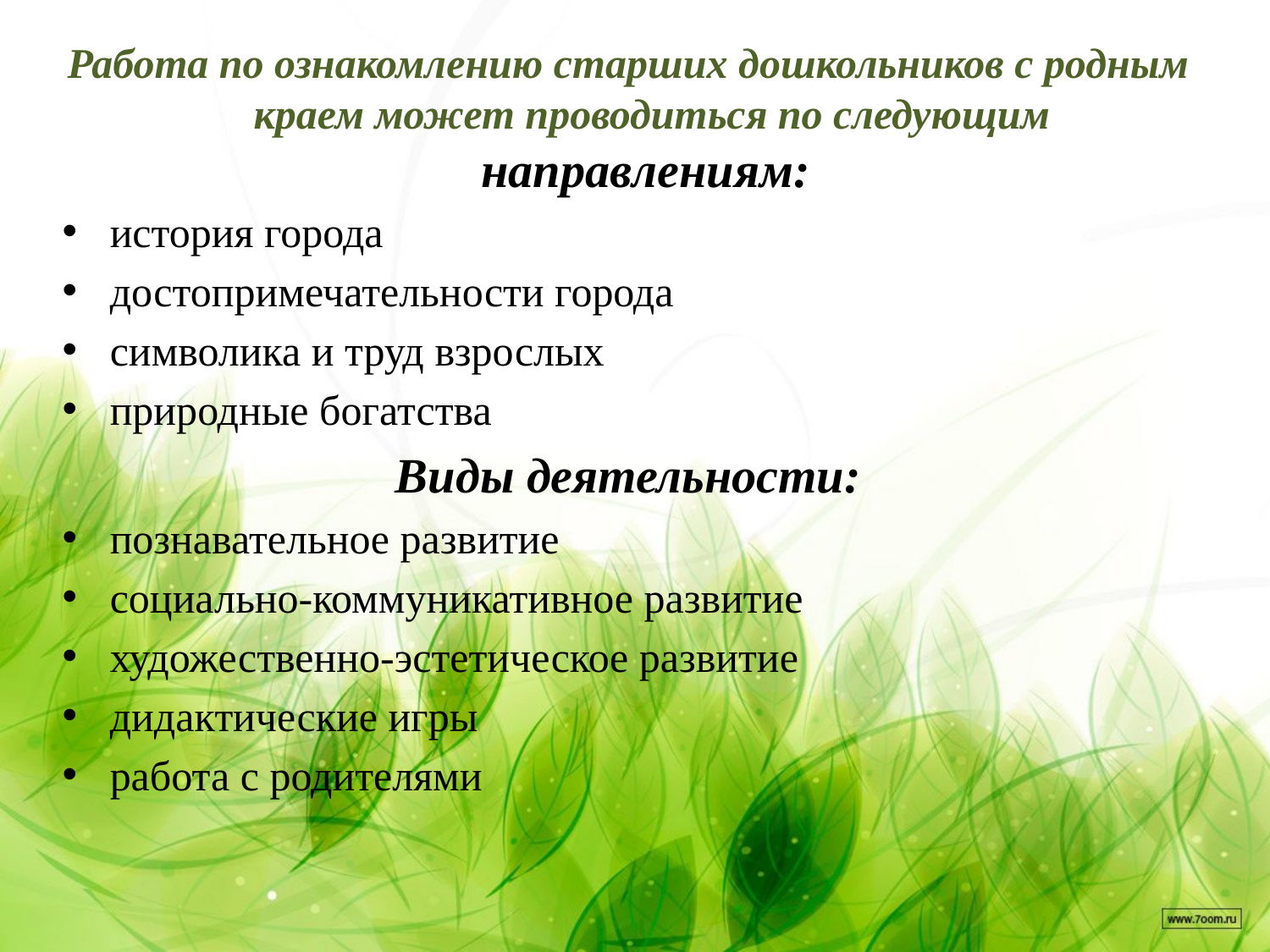

Работа по ознакомлению старших дошкольников с родным краем может проводиться по следующим направлениям:
история города
достопримечательности города
символика и труд взрослых
природные богатства
Виды деятельности:
познавательное развитие
социально-коммуникативное развитие
художественно-эстетическое развитие
дидактические игры
работа с родителями